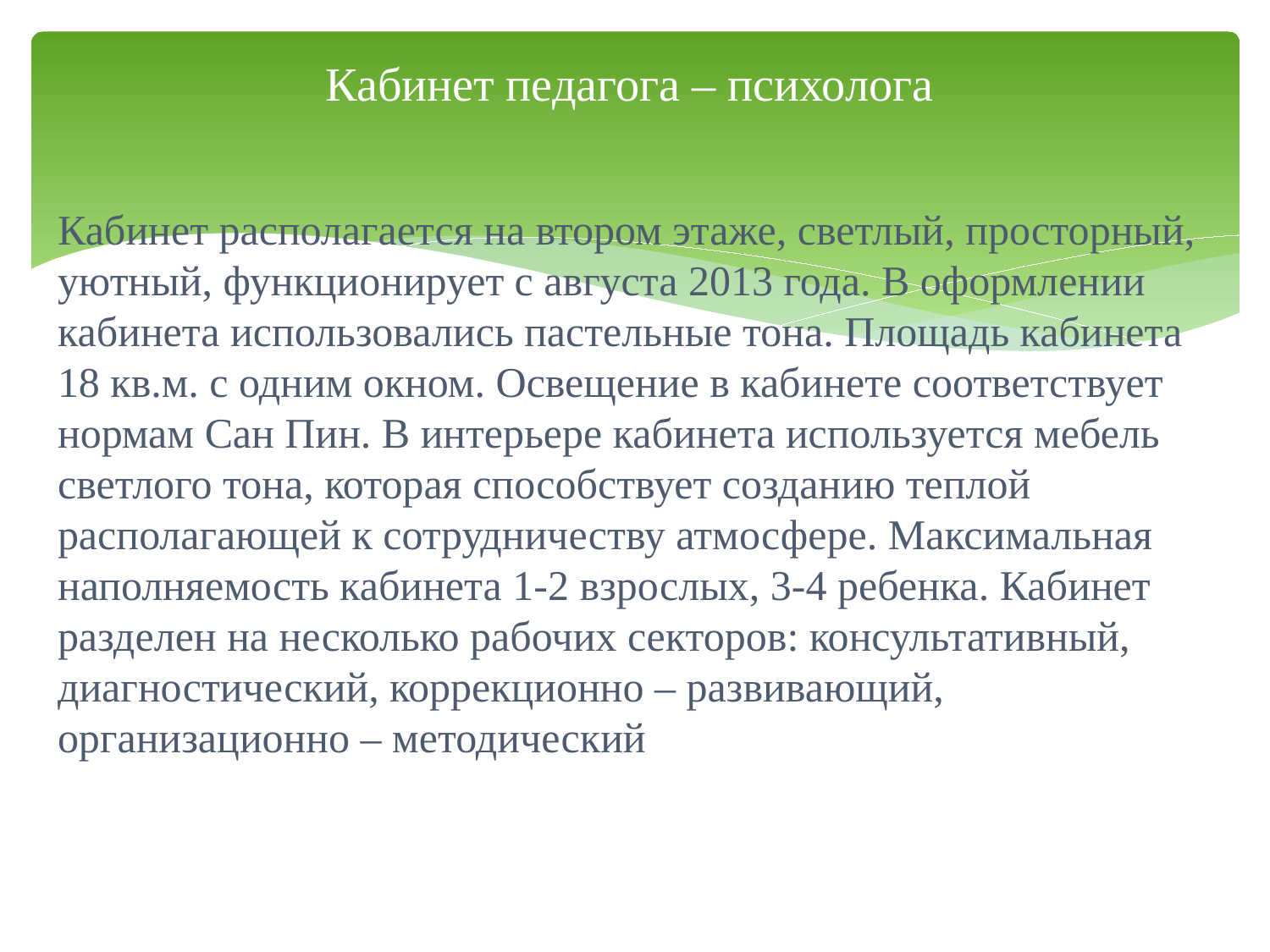

# Кабинет педагога – психолога
Кабинет располагается на втором этаже, светлый, просторный, уютный, функционирует с августа 2013 года. В оформлении кабинета использовались пастельные тона. Площадь кабинета 18 кв.м. с одним окном. Освещение в кабинете соответствует нормам Сан Пин. В интерьере кабинета используется мебель светлого тона, которая способствует созданию теплой располагающей к сотрудничеству атмосфере. Максимальная наполняемость кабинета 1-2 взрослых, 3-4 ребенка. Кабинет разделен на несколько рабочих секторов: консультативный, диагностический, коррекционно – развивающий, организационно – методический